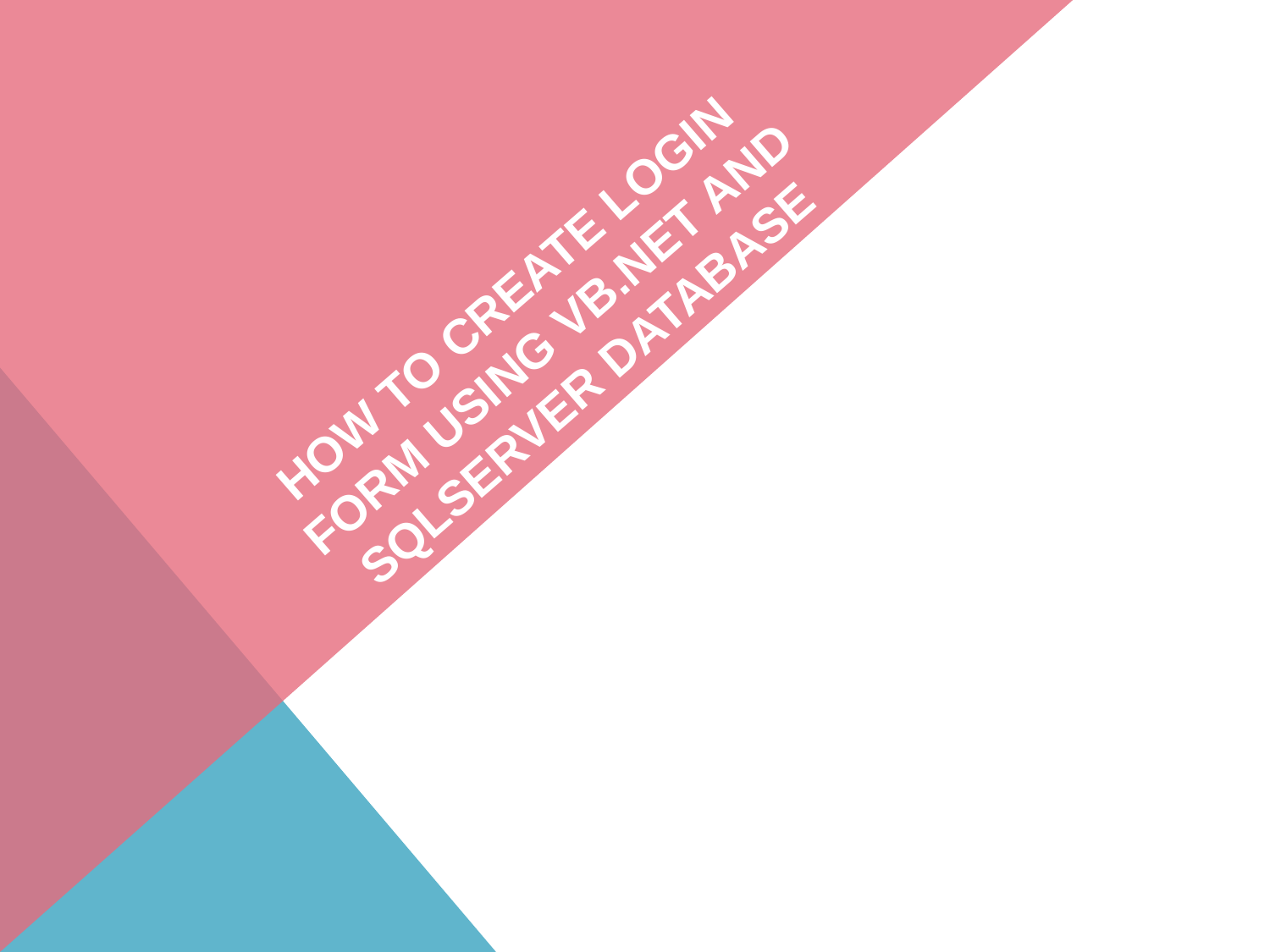

# How to Create Login Form using vb.net and SqlServer Database